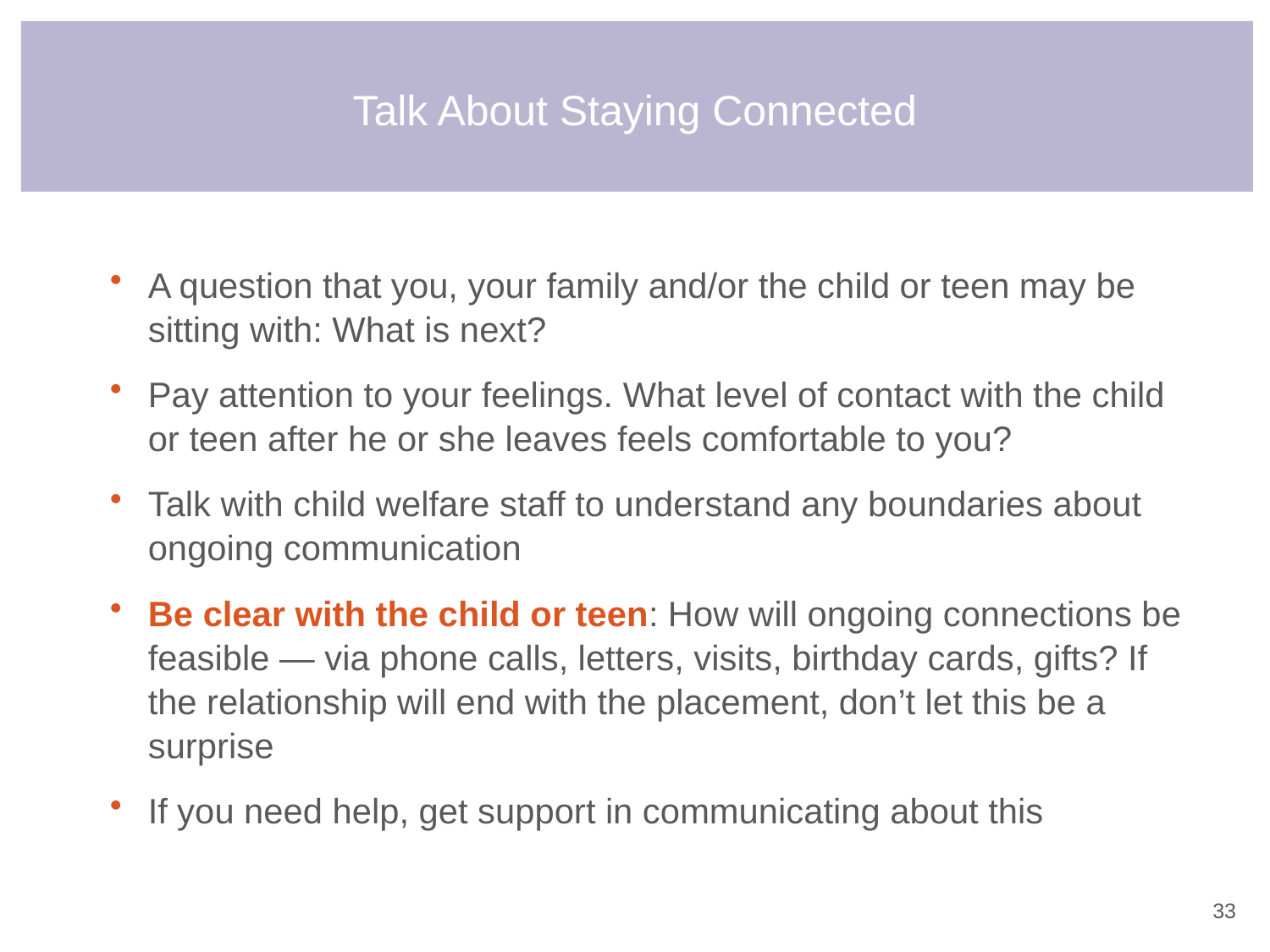

# Talk About Staying Connected
A question that you, your family and/or the child or teen may be sitting with: What is next?
Pay attention to your feelings. What level of contact with the child or teen after he or she leaves feels comfortable to you?
Talk with child welfare staff to understand any boundaries about ongoing communication
Be clear with the child or teen: How will ongoing connections be feasible — via phone calls, letters, visits, birthday cards, gifts? If the relationship will end with the placement, don’t let this be a surprise
If you need help, get support in communicating about this

33